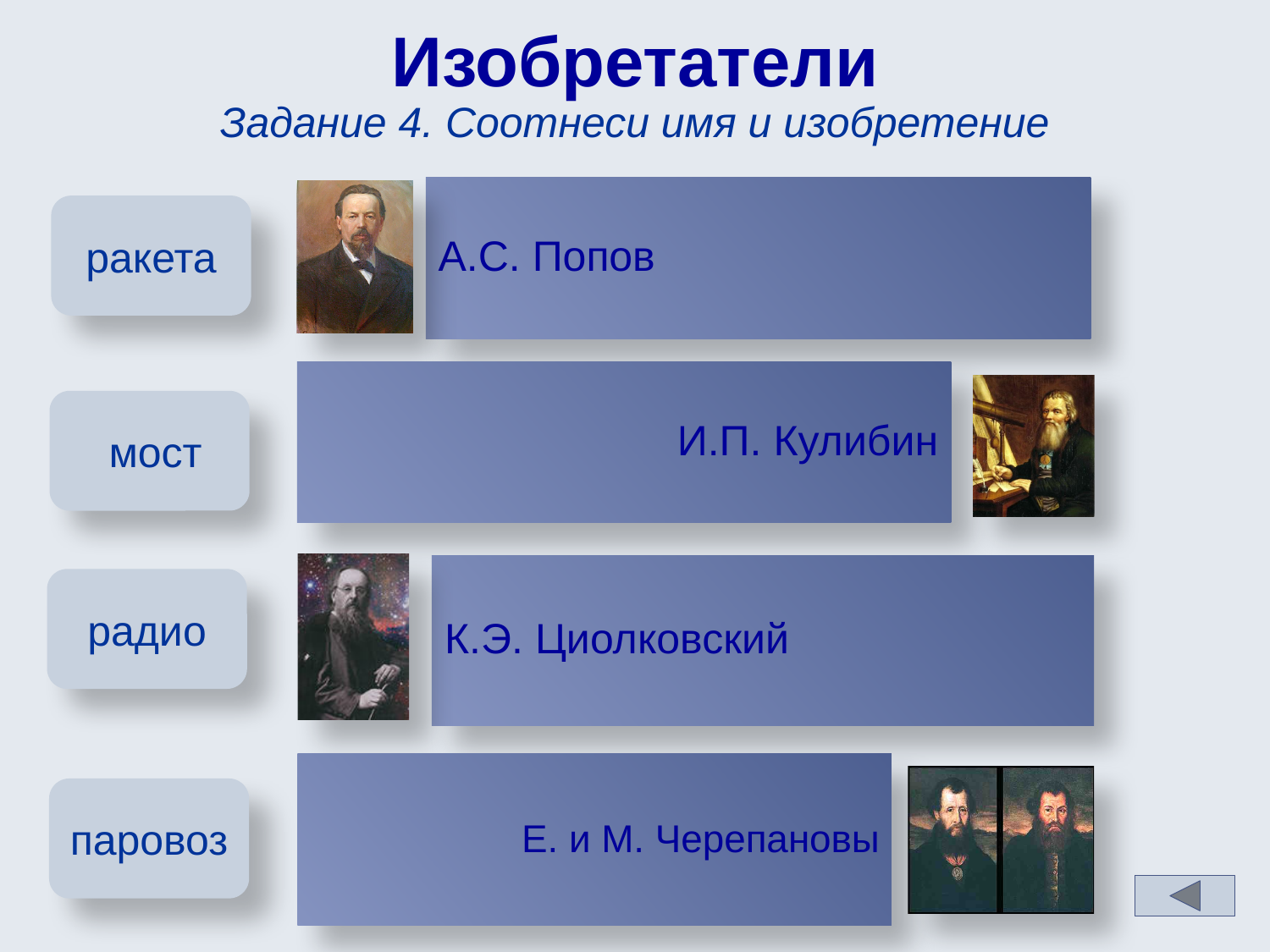

Изобретатели
Задание 4. Соотнеси имя и изобретение
А.С. Попов
И.П. Кулибин
К.Э. Циолковский
Е. и М. Черепановы
ракета
 мост
радио
паровоз